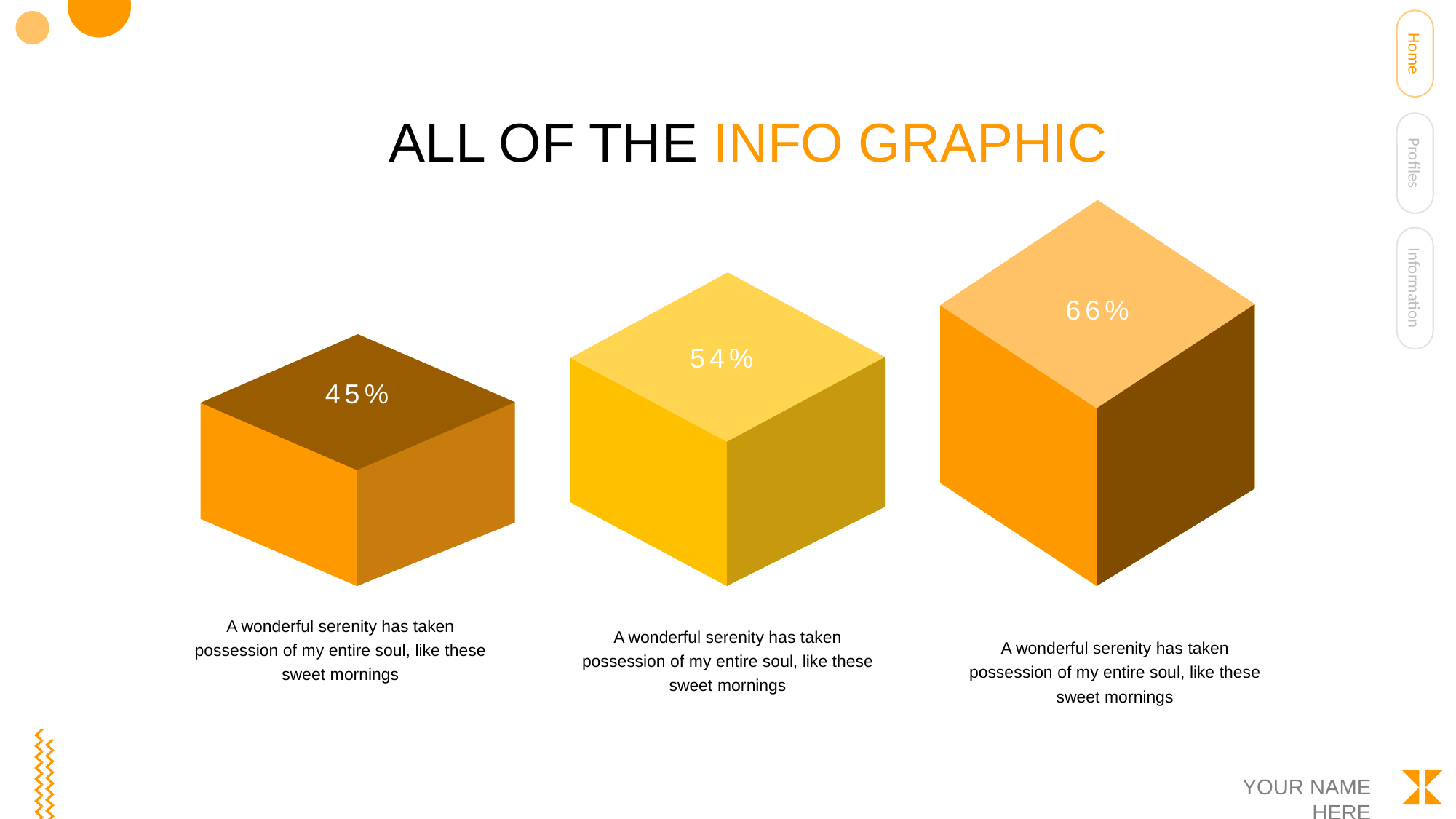

Home
ALL OF THE INFO GRAPHIC
Profiles

Information

66%

54%

45%

A wonderful serenity has taken possession of my entire soul, like these sweet mornings
A wonderful serenity has taken possession of my entire soul, like these sweet mornings
A wonderful serenity has taken possession of my entire soul, like these sweet mornings
YOUR NAME HERE